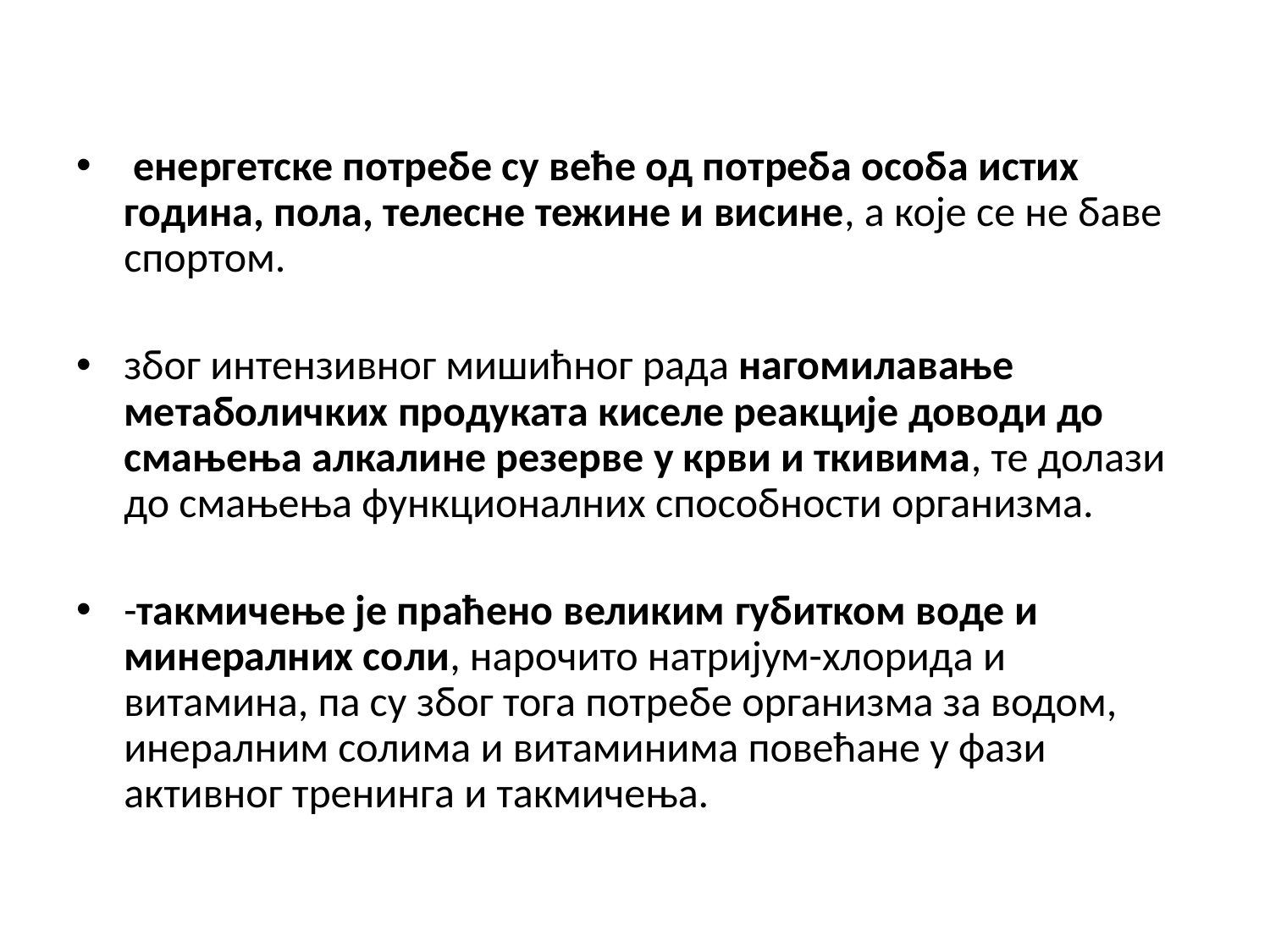

енергетске потребе су веће од потреба особа истих година, пола, телесне тежине и висине, а које се не баве спортом.

због интензивног мишићног рада нагомилавање метаболичких продуката киселе реакције доводи до смањења алкалине резерве у крви и ткивима, те долази до смањења функционалних способности организма.

-такмичење је праћено великим губитком воде и минералних соли, нарочито натријум-хлорида и витамина, па су због тога потребе организма за водом, инералним солима и витаминима повећане у фази активног тренинга и такмичења.